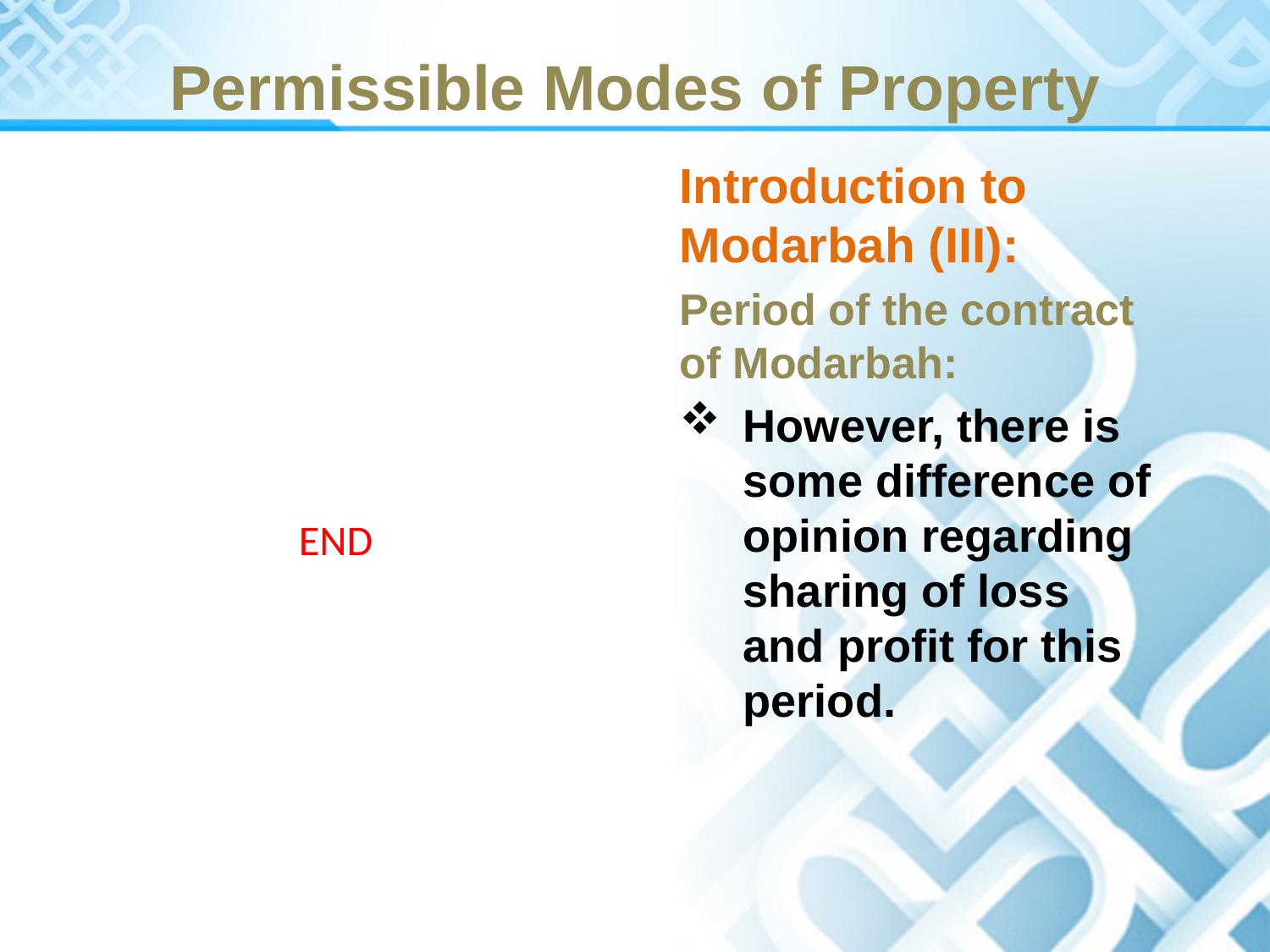

Permissible Modes of Property
Introduction to Modarbah (III):
Period of the contract  of Modarbah:
However, there is some difference of opinion regarding sharing of loss and profit for this period.
END